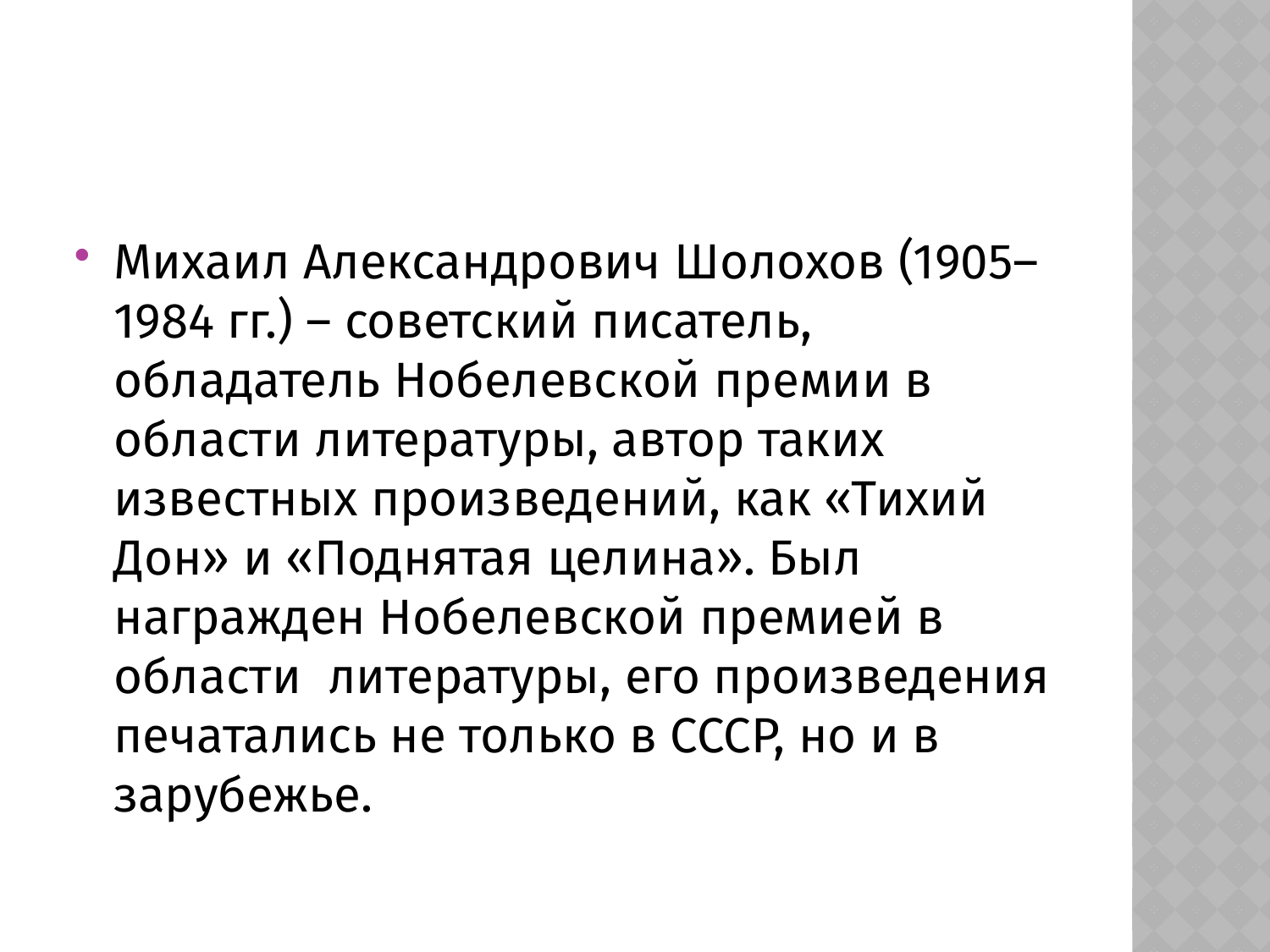

#
Михаил Александрович Шолохов (1905–1984 гг.) – советский писатель, обладатель Нобелевской премии в области литературы, автор таких известных произведений, как «Тихий Дон» и «Поднятая целина». Был награжден Нобелевской премией в области  литературы, его произведения печатались не только в СССР, но и в зарубежье.